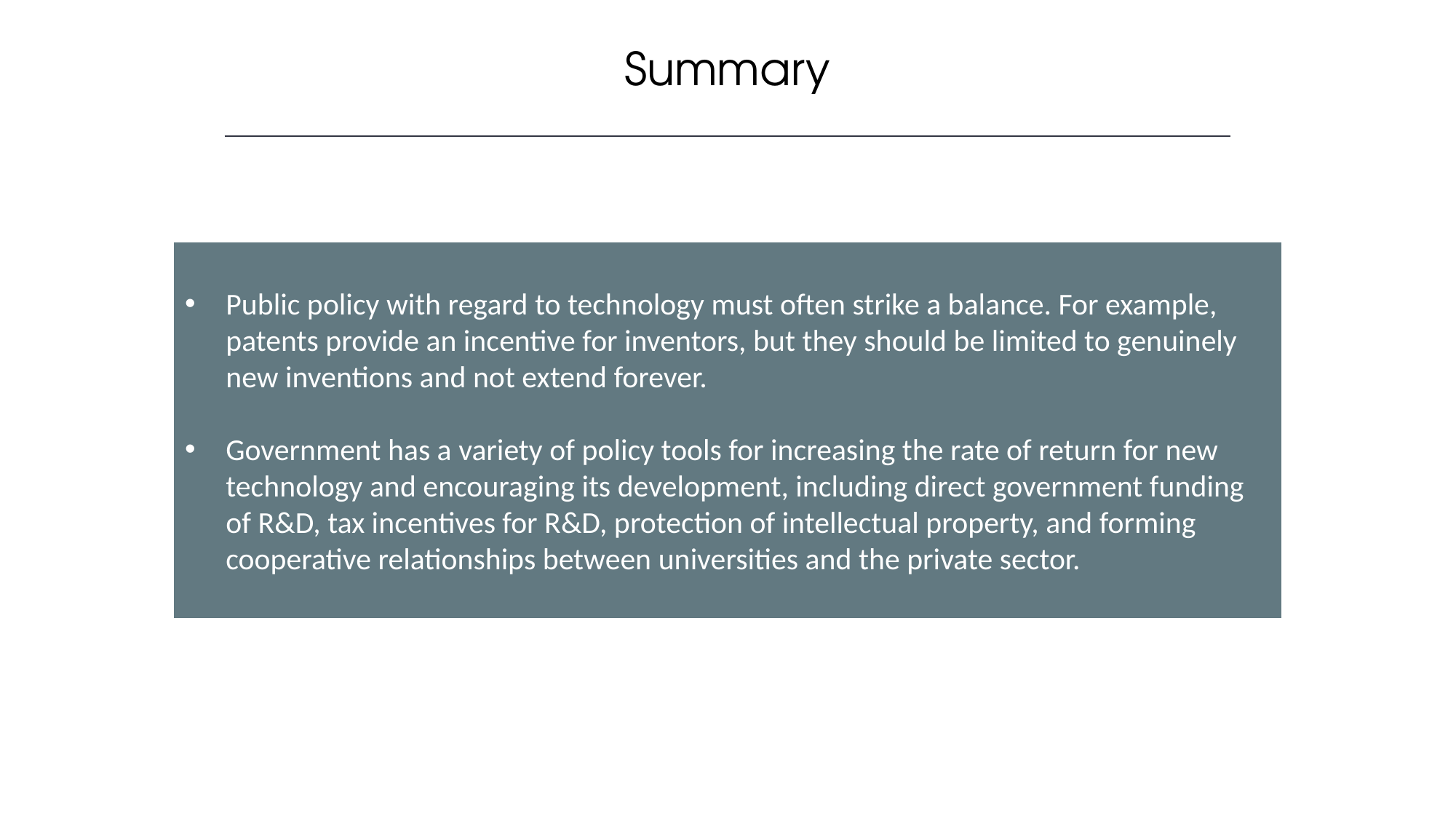

Summary
HAWKES LEARNING

Public policy with regard to technology must often strike a balance. For example, patents provide an incentive for inventors, but they should be limited to genuinely new inventions and not extend forever.

Government has a variety of policy tools for increasing the rate of return for new technology and encouraging its development, including direct government funding of R&D, tax incentives for R&D, protection of intellectual property, and forming cooperative relationships between universities and the private sector.